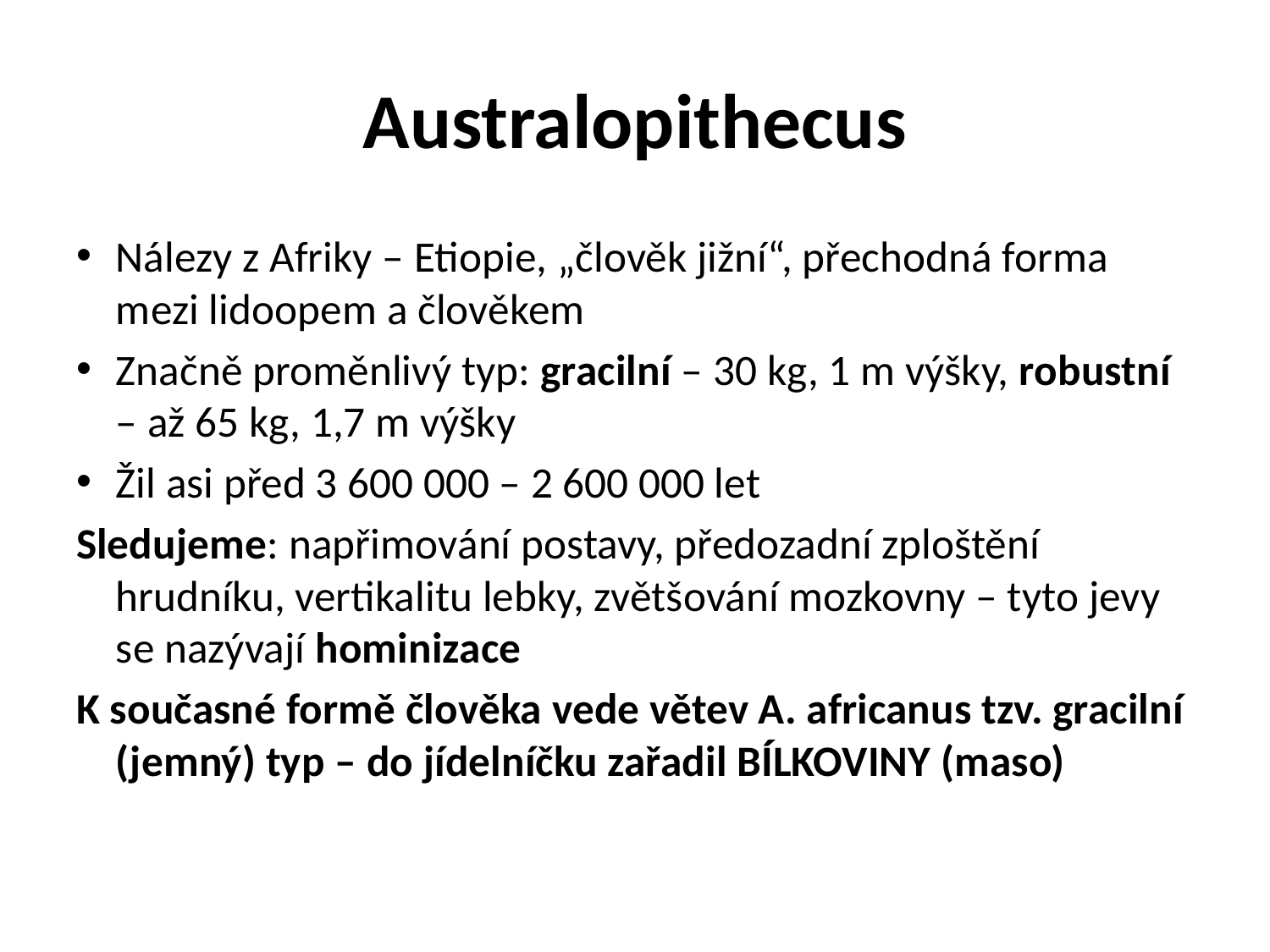

# Australopithecus
Nálezy z Afriky – Etiopie, „člověk jižní“, přechodná forma mezi lidoopem a člověkem
Značně proměnlivý typ: gracilní – 30 kg, 1 m výšky, robustní – až 65 kg, 1,7 m výšky
Žil asi před 3 600 000 – 2 600 000 let
Sledujeme: napřimování postavy, předozadní zploštění hrudníku, vertikalitu lebky, zvětšování mozkovny – tyto jevy se nazývají hominizace
K současné formě člověka vede větev A. africanus tzv. gracilní (jemný) typ – do jídelníčku zařadil BÍLKOVINY (maso)